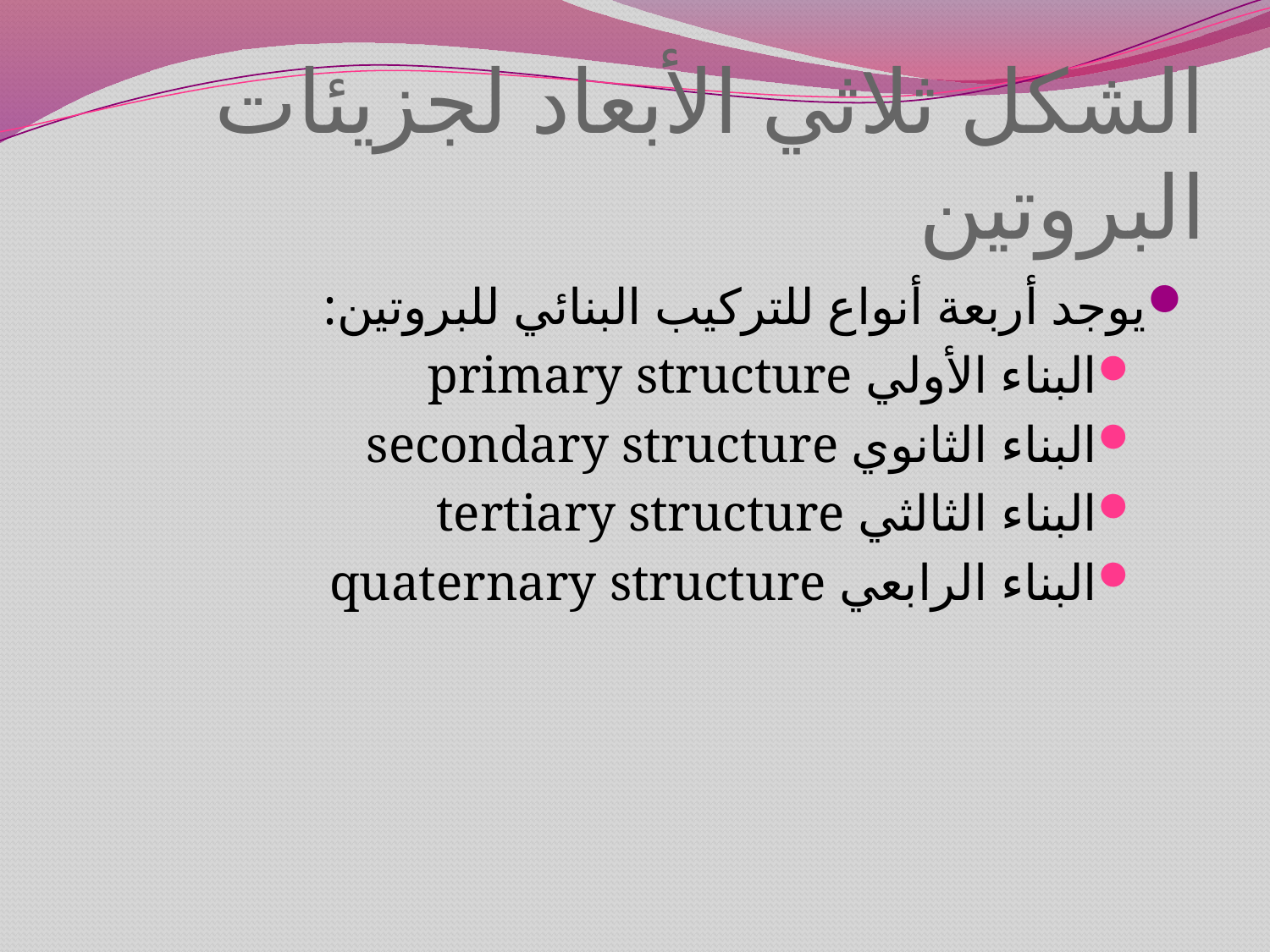

# الشكل ثلاثي الأبعاد لجزيئات البروتين
يوجد أربعة أنواع للتركيب البنائي للبروتين:
البناء الأولي primary structure
البناء الثانوي secondary structure
البناء الثالثي tertiary structure
البناء الرابعي quaternary structure